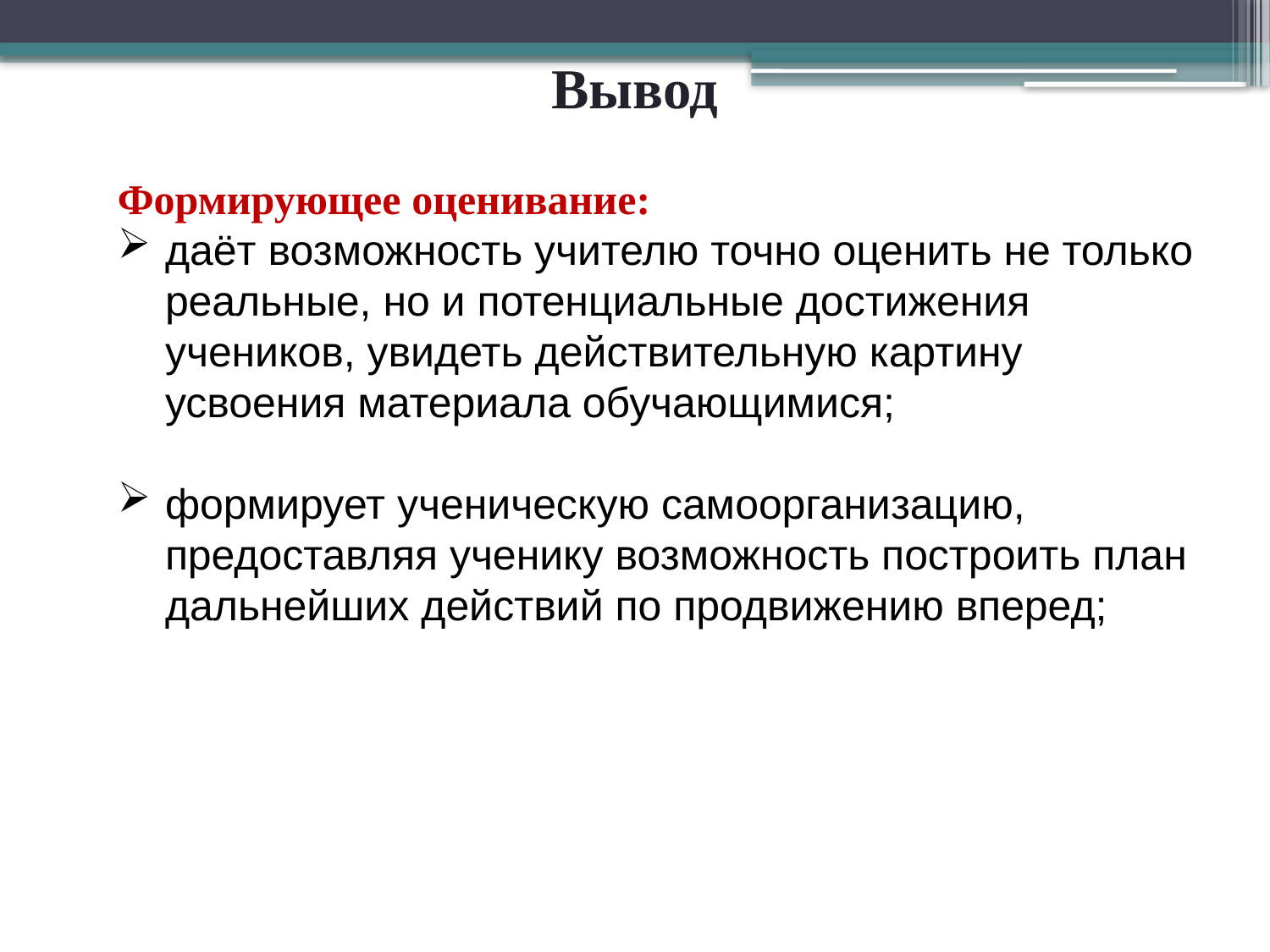

Вывод
Формирующее оценивание:
даёт возможность учителю точно оценить не только реальные, но и потенциальные достижения учеников, увидеть действительную картину усвоения материала обучающимися;

формирует ученическую самоорганизацию, предоставляя ученику возможность построить план дальнейших действий по продвижению вперед;